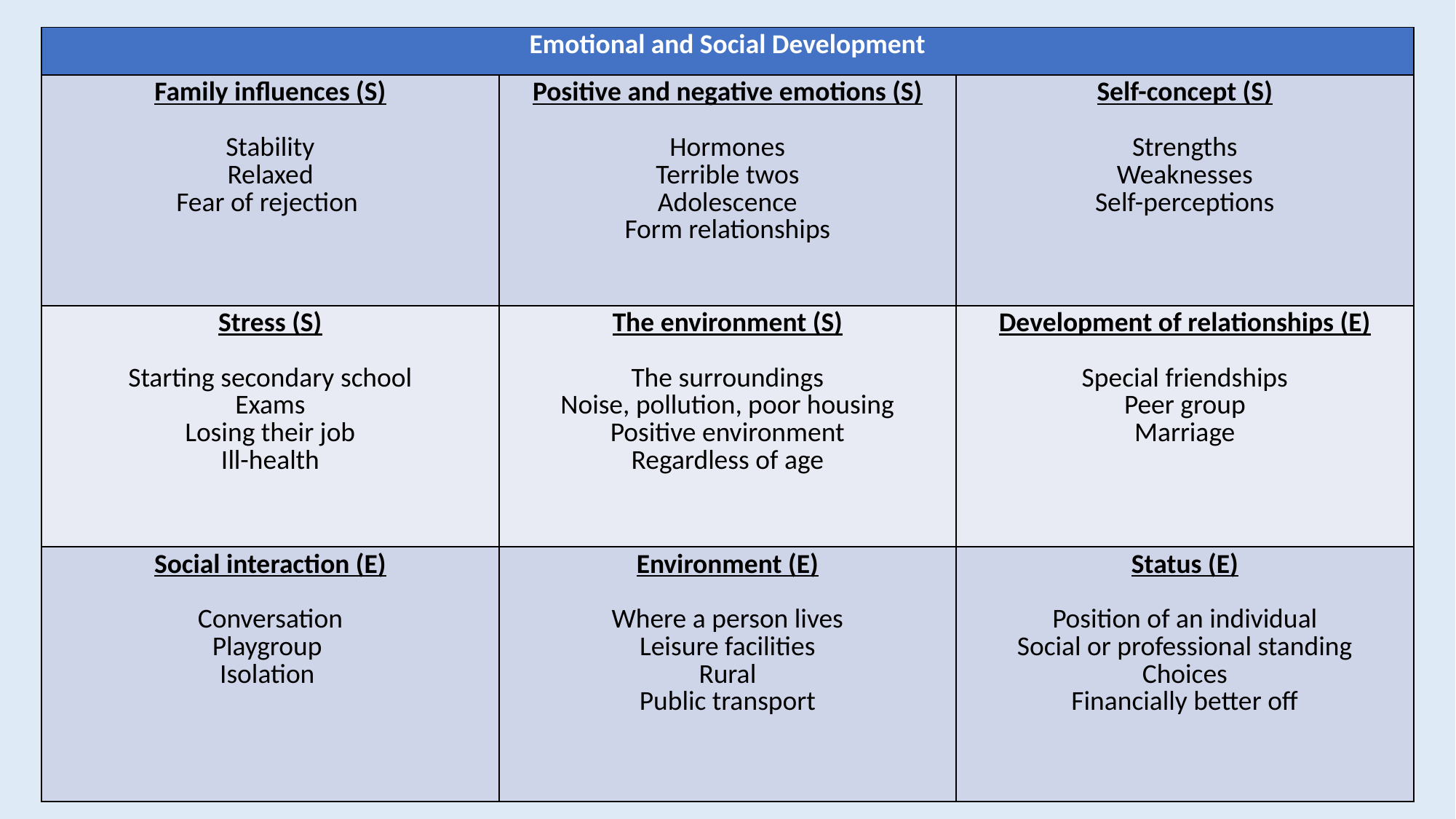

| Emotional and Social Development |  |  |
| --- | --- | --- |
| Family influences (S) Stability Relaxed Fear of rejection | Positive and negative emotions (S) Hormones Terrible twos Adolescence Form relationships | Self-concept (S) Strengths Weaknesses Self-perceptions |
| Stress (S) Starting secondary school Exams Losing their job Ill-health | The environment (S) The surroundings Noise, pollution, poor housing Positive environment Regardless of age | Development of relationships (E) Special friendships Peer group Marriage |
| Social interaction (E) Conversation Playgroup Isolation | Environment (E) Where a person lives Leisure facilities Rural Public transport | Status (E) Position of an individual Social or professional standing Choices Financially better off |